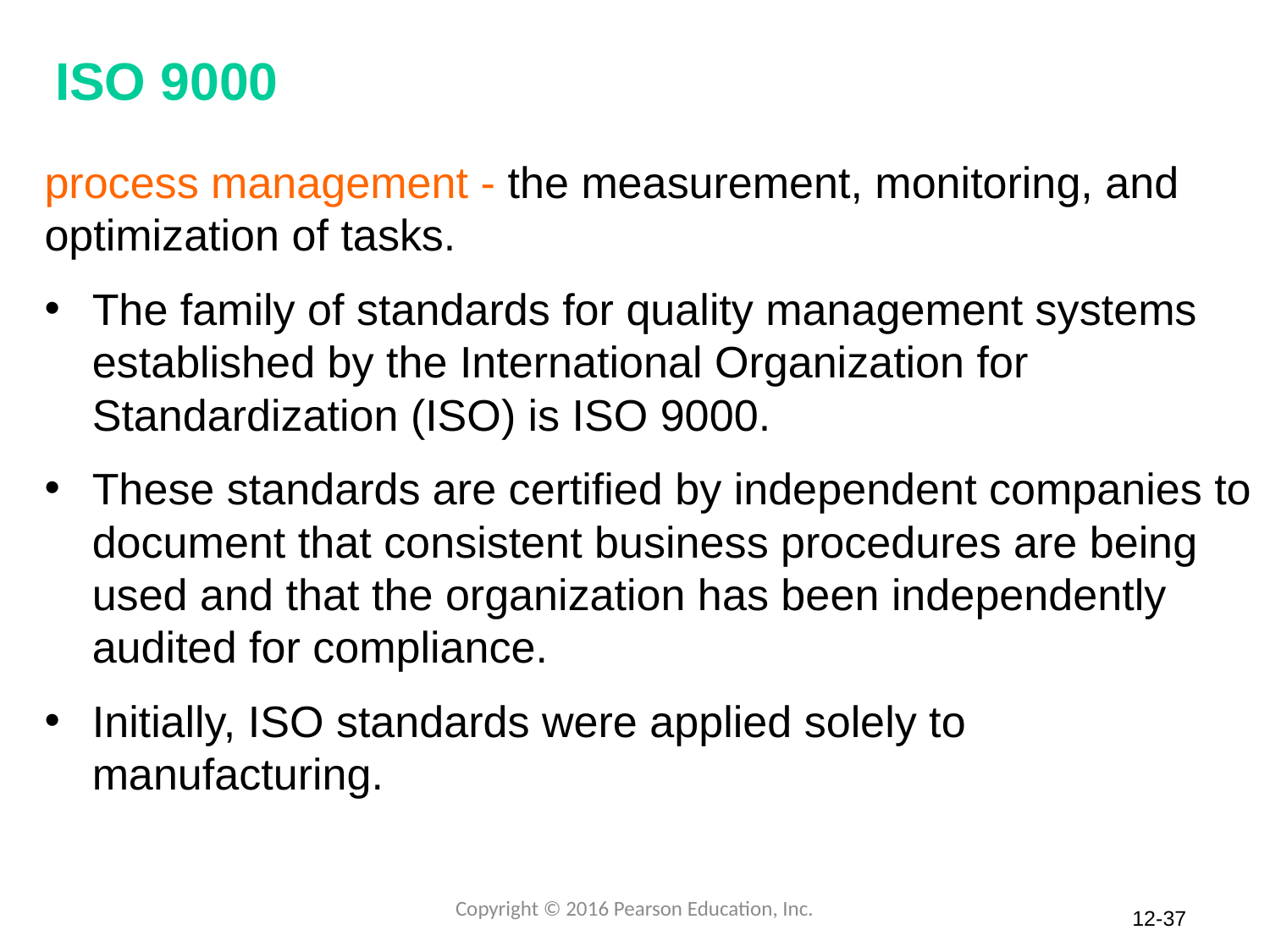

# ISO 9000
process management - the measurement, monitoring, and optimization of tasks.

The family of standards for quality management systems established by the International Organization for Standardization (ISO) is ISO 9000.

These standards are certified by independent companies to document that consistent business procedures are being used and that the organization has been independently audited for compliance.

Initially, ISO standards were applied solely to manufacturing.
Copyright © 2016 Pearson Education, Inc.